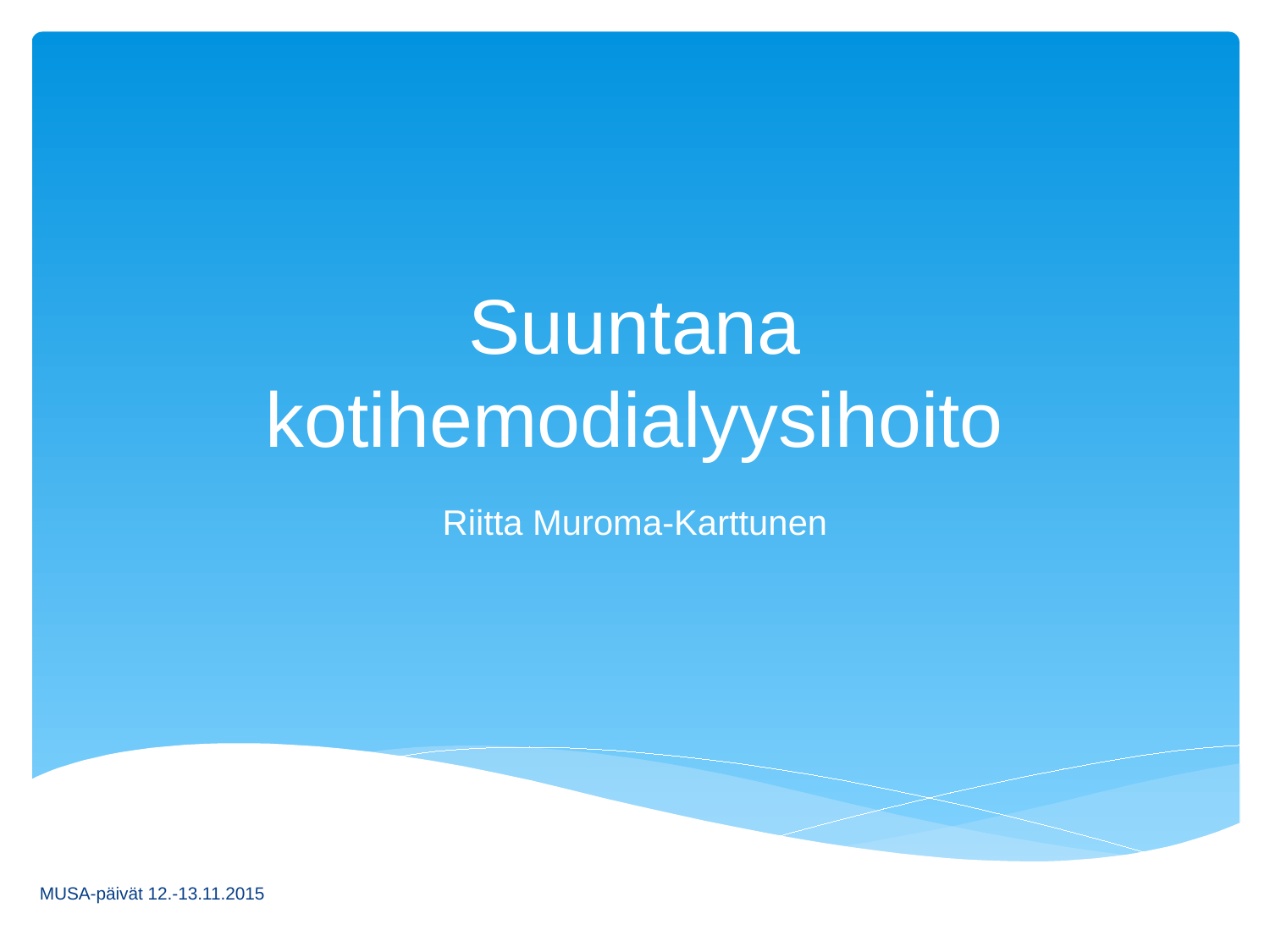

# Suuntana kotihemodialyysihoito
Riitta Muroma-Karttunen
MUSA-päivät 12.-13.11.2015